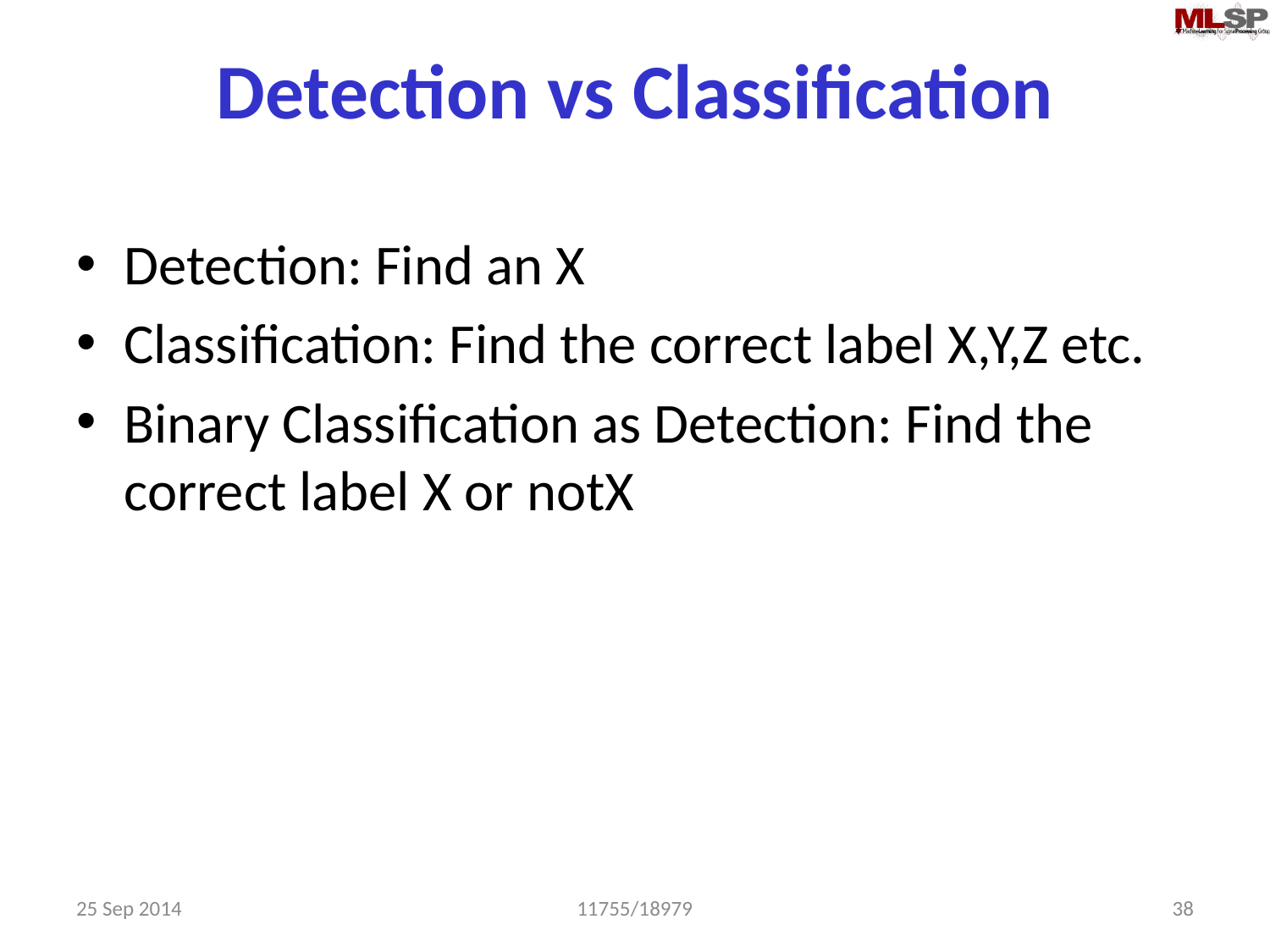

# Detection vs Classification
Detection: Find an X
Classification: Find the correct label X,Y,Z etc.
Binary Classification as Detection: Find the correct label X or notX
25 Sep 2014
11755/18979
38